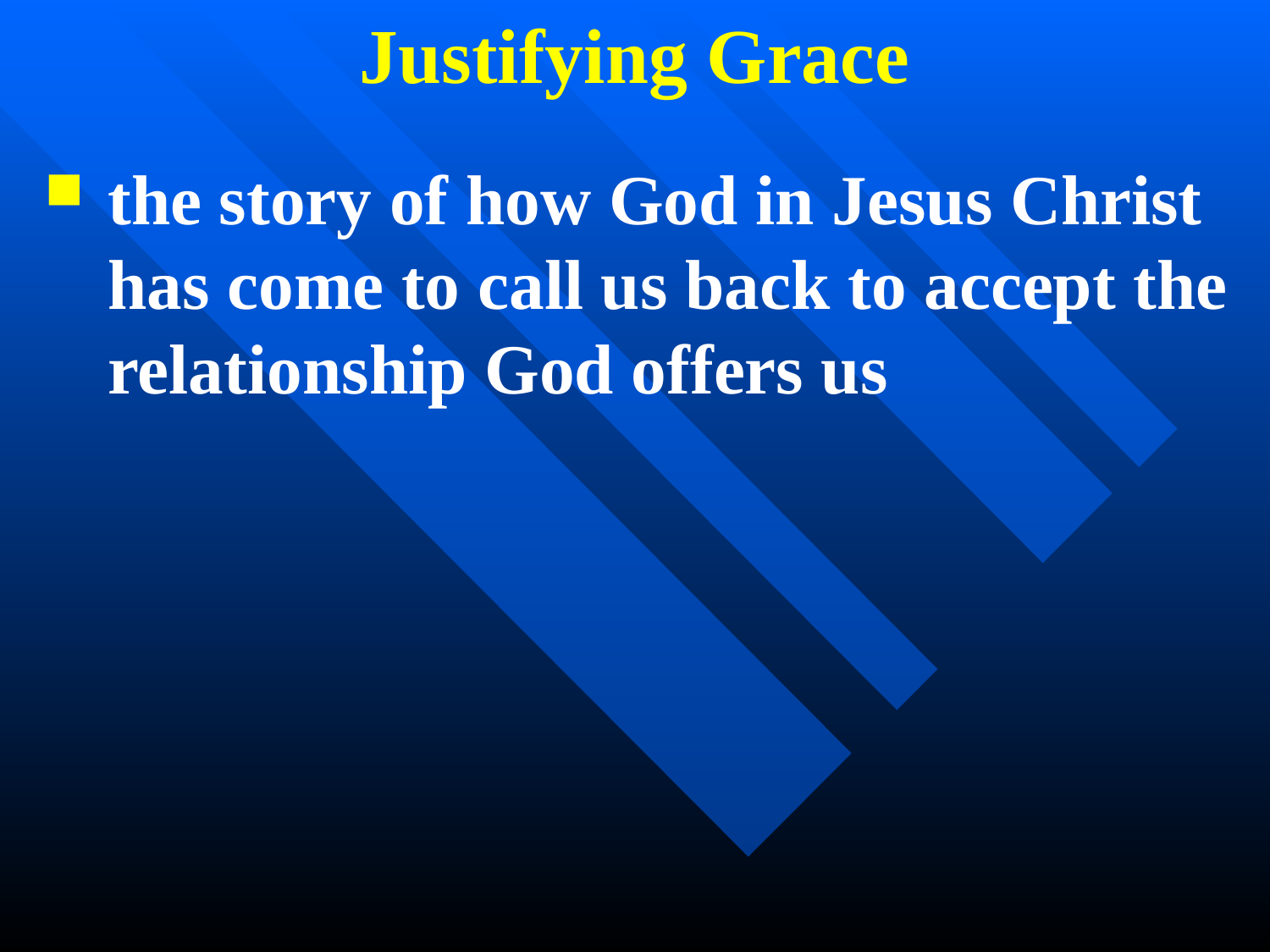

Justifying Grace
the story of how God in Jesus Christ has come to call us back to accept the relationship God offers us